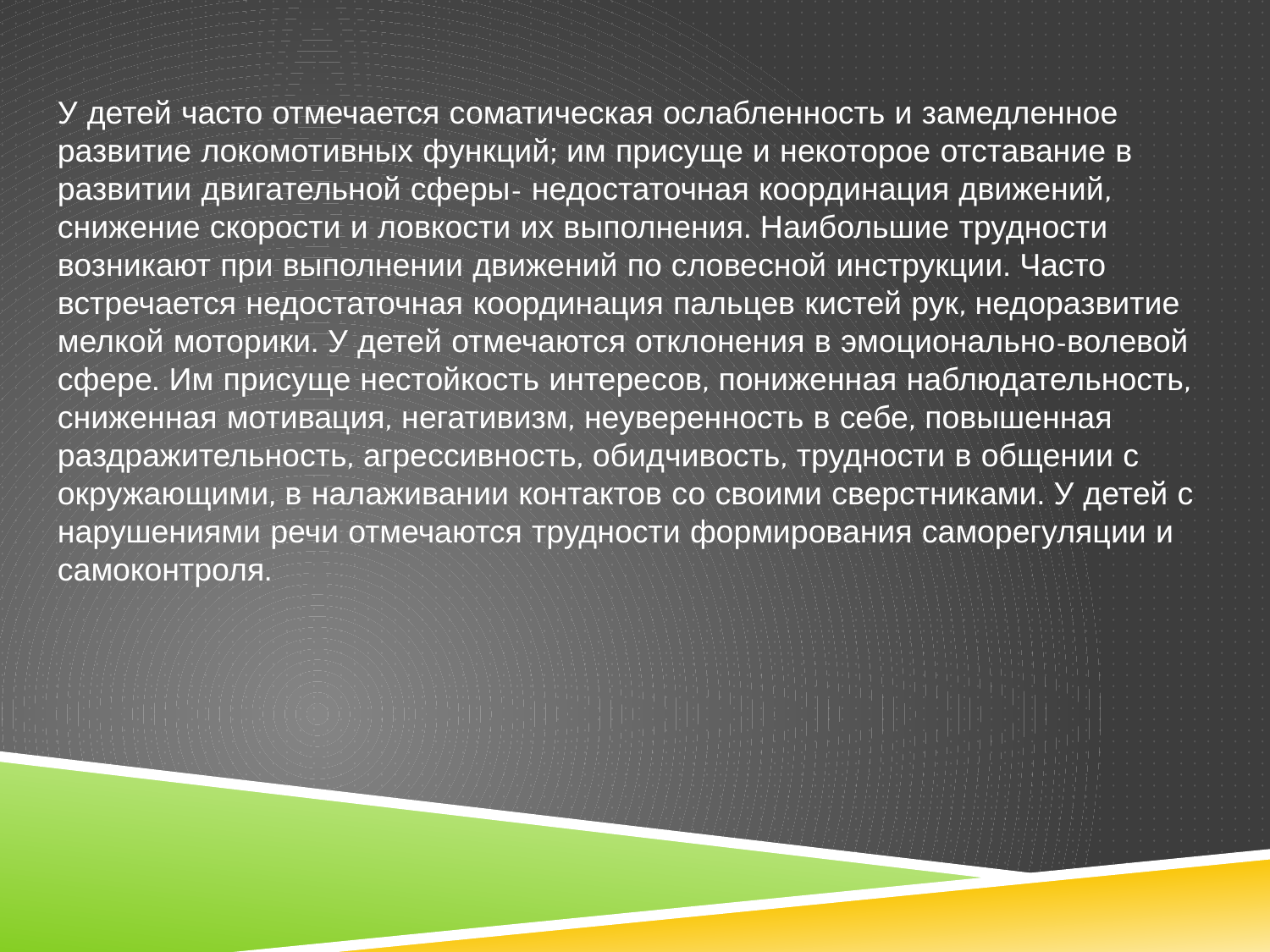

У детей часто отмечается соматическая ослабленность и замедленное развитие локомотивных функций; им присуще и некоторое отставание в развитии двигательной сферы- недостаточная координация движений, снижение скорости и ловкости их выполнения. Наибольшие трудности возникают при выполнении движений по словесной инструкции. Часто встречается недостаточная координация пальцев кистей рук, недоразвитие мелкой моторики. У детей отмечаются отклонения в эмоционально-волевой сфере. Им присуще нестойкость интересов, пониженная наблюдательность, сниженная мотивация, негативизм, неуверенность в себе, повышенная раздражительность, агрессивность, обидчивость, трудности в общении с окружающими, в налаживании контактов со своими сверстниками. У детей с нарушениями речи отмечаются трудности формирования саморегуляции и самоконтроля.